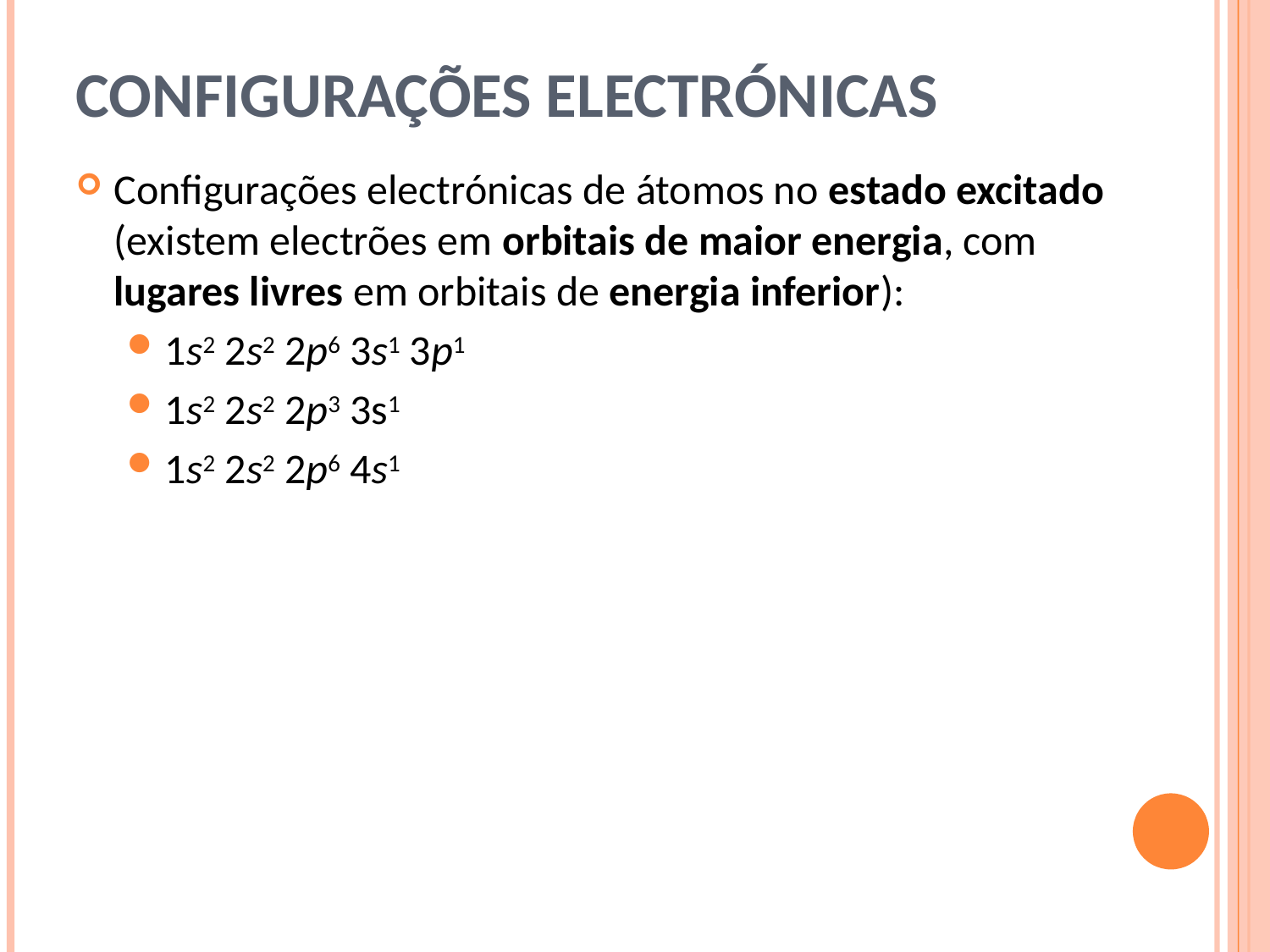

# Configurações electrónicas
Configurações electrónicas de átomos no estado excitado (existem electrões em orbitais de maior energia, com
lugares livres em orbitais de energia inferior):
1s2 2s2 2p6 3s1 3p1
1s2 2s2 2p3 3s1
1s2 2s2 2p6 4s1